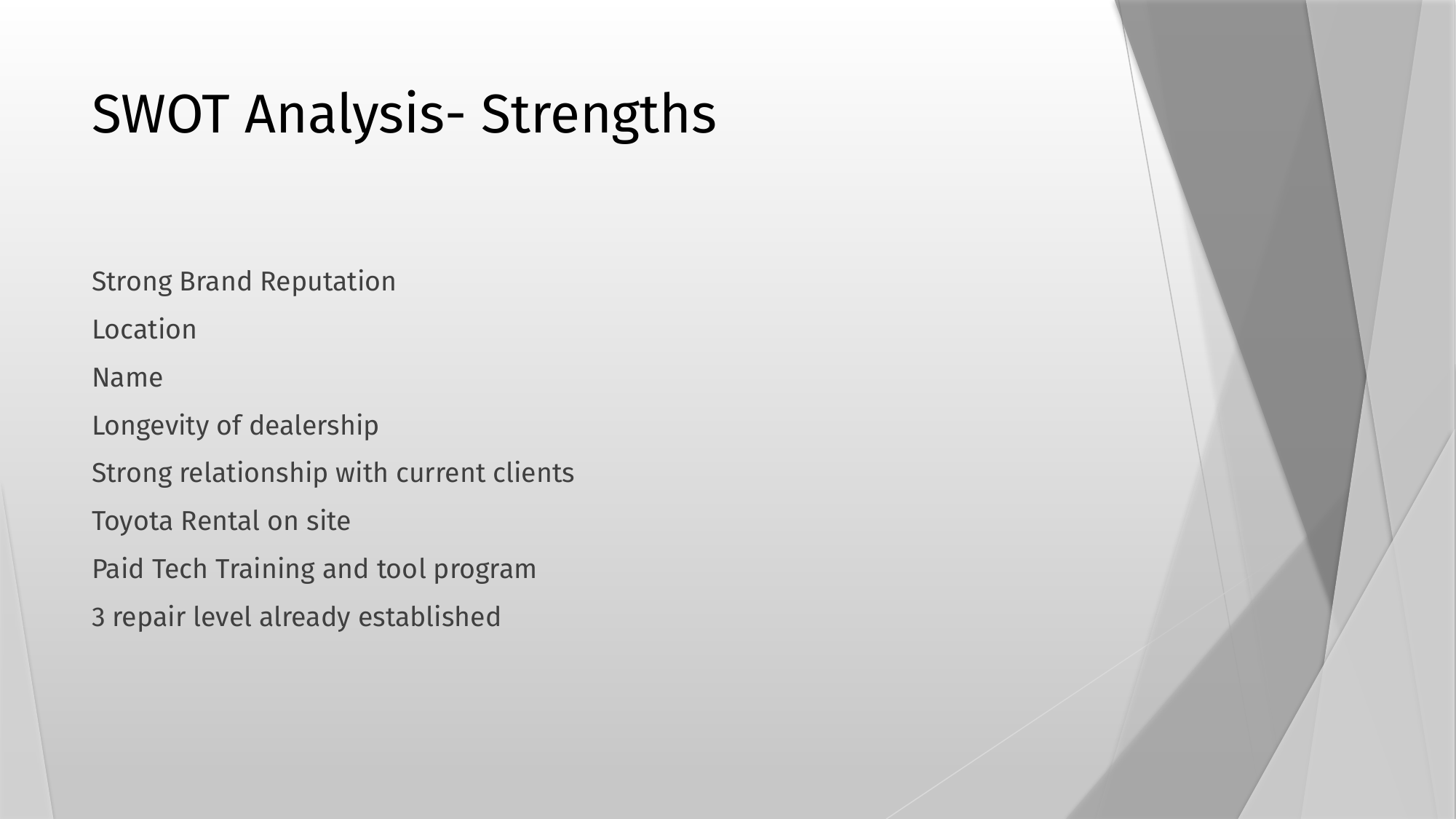

# SWOT Analysis- Strengths
Strong Brand Reputation
Location
Name
Longevity of dealership
Strong relationship with current clients
Toyota Rental on site
Paid Tech Training and tool program
3 repair level already established